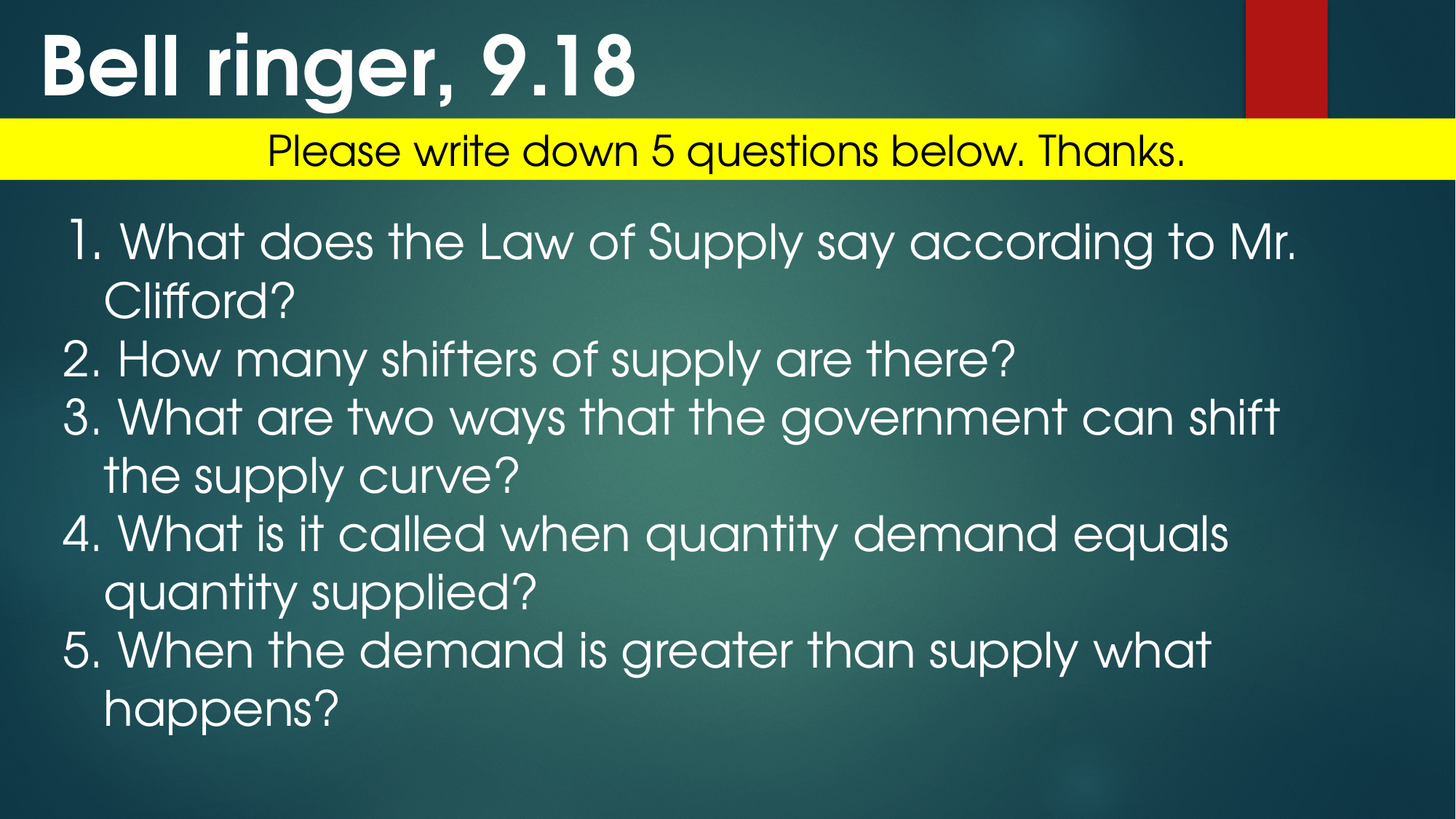

Bell ringer, 9.18
Please write down 5 questions below. Thanks.
 What does the Law of Supply say according to Mr. Clifford?
 How many shifters of supply are there?
 What are two ways that the government can shift the supply curve?
 What is it called when quantity demand equals quantity supplied?
 When the demand is greater than supply what happens?